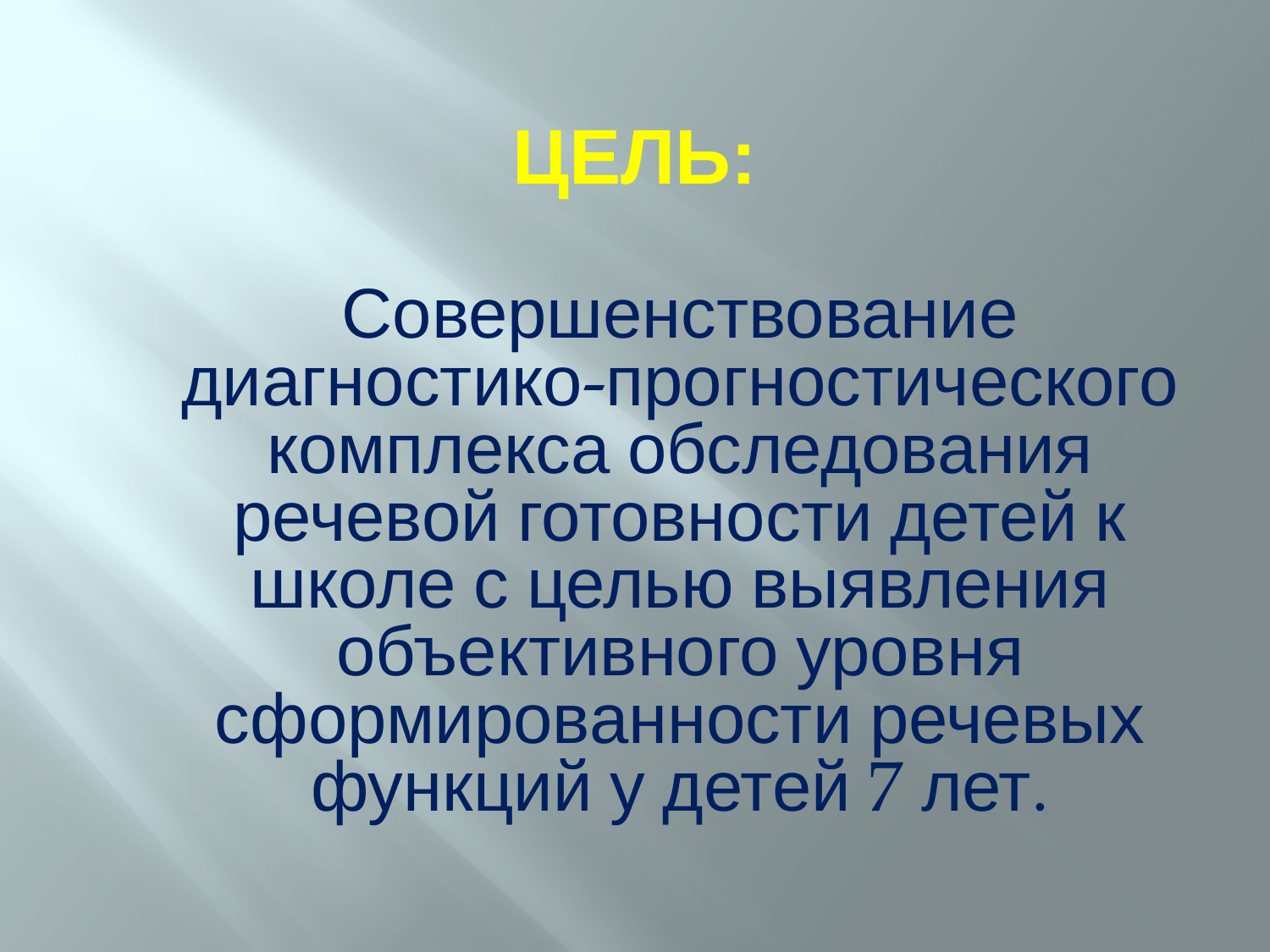

# ЦЕЛЬ:
	Совершенствование диагностико-прогностического комплекса обследования речевой готовности детей к школе с целью выявления объективного уровня сформированности речевых функций у детей 7 лет.